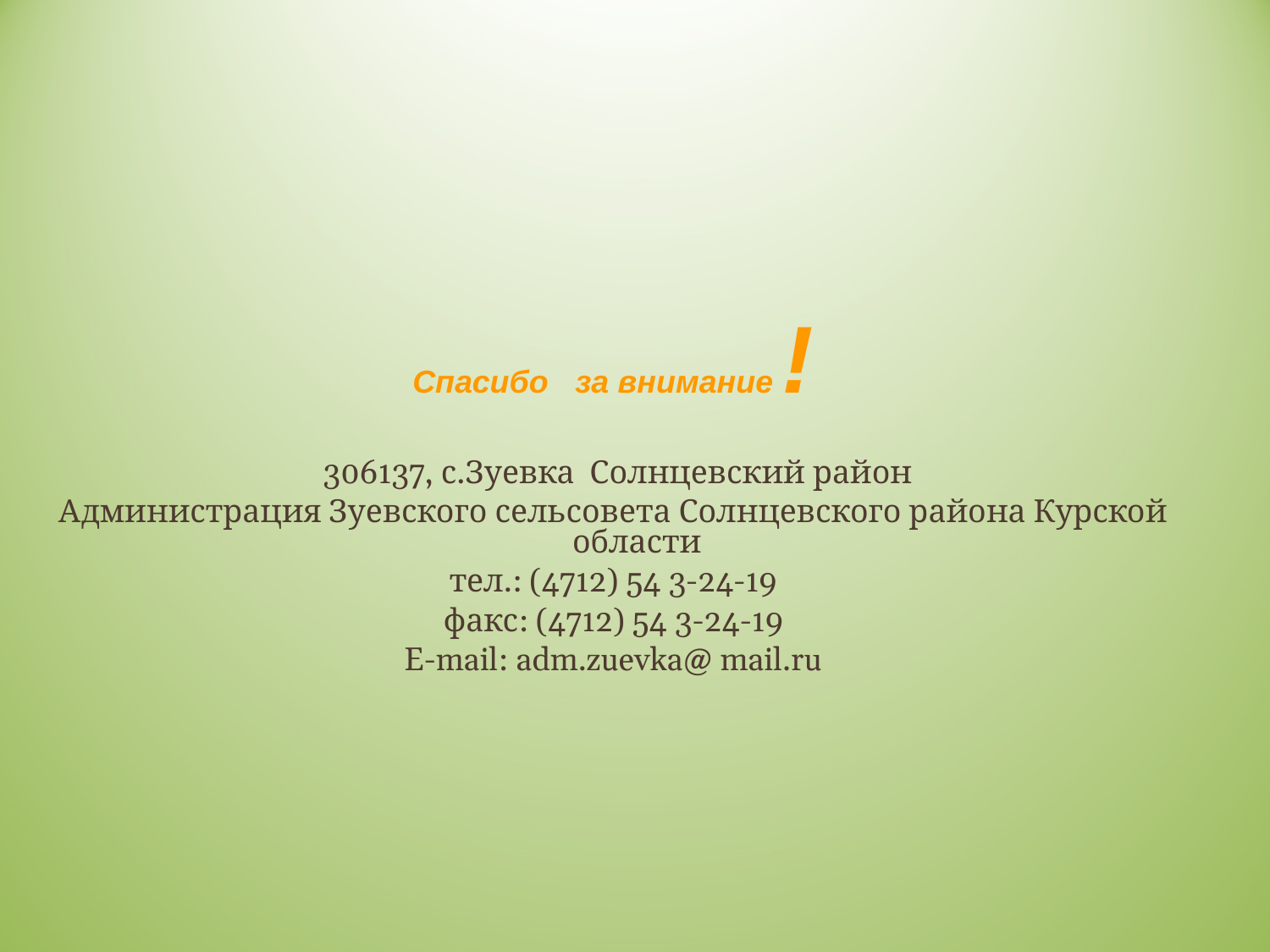

Спасибо   за внимание !

 306137, с.Зуевка  Солнцевский район
Администрация Зуевского сельсовета Солнцевского района Курской области
тел.: (4712) 54 3-24-19
факс: (4712) 54 3-24-19
Е-mail: adm.zuevka@ mail.ru